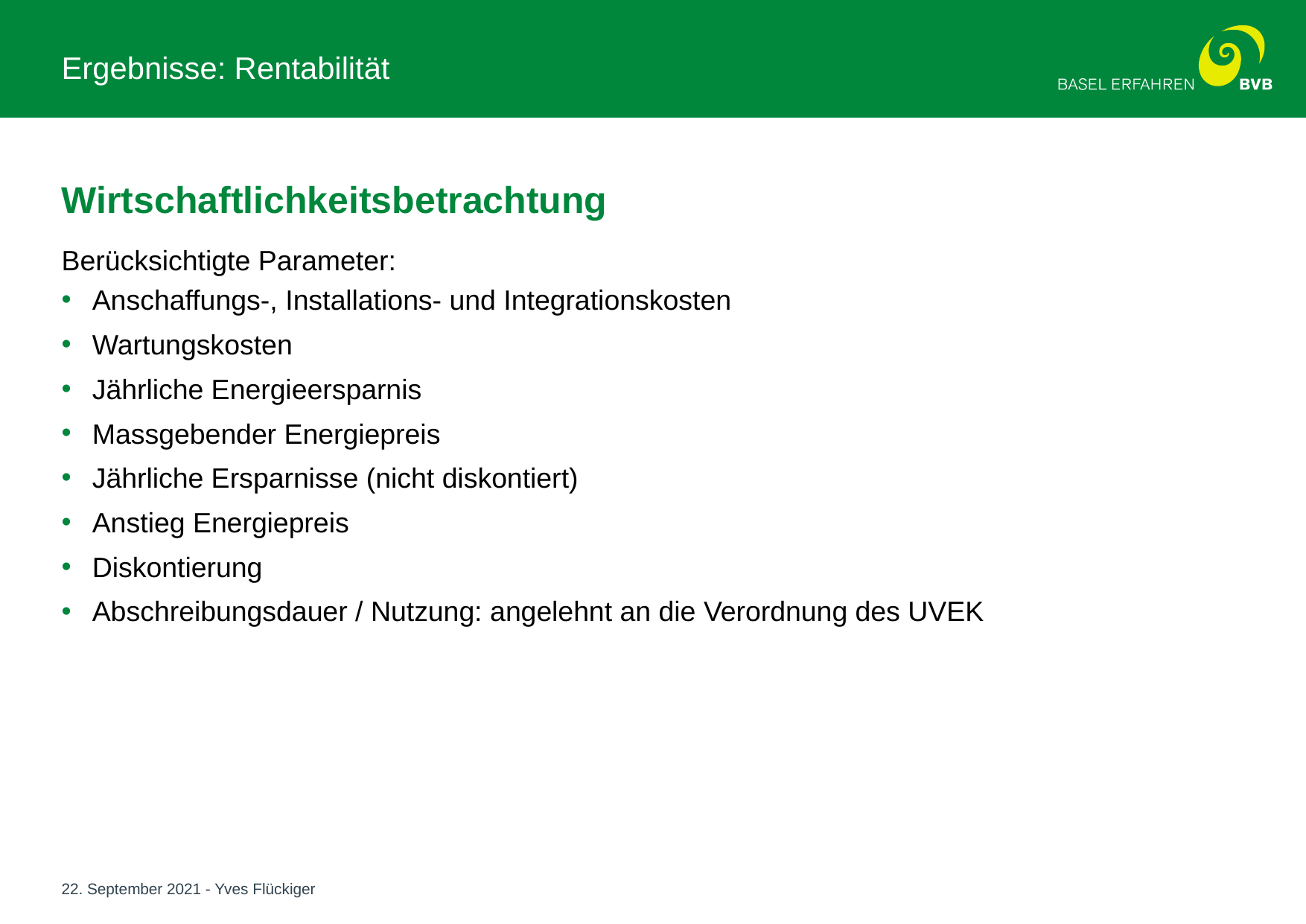

# Ergebnisse: Rentabilität
Wirtschaftlichkeitsbetrachtung
Berücksichtigte Parameter:
Anschaffungs-, Installations- und Integrationskosten
Wartungskosten
Jährliche Energieersparnis
Massgebender Energiepreis
Jährliche Ersparnisse (nicht diskontiert)
Anstieg Energiepreis
Diskontierung
Abschreibungsdauer / Nutzung: angelehnt an die Verordnung des UVEK

22. September 2021 - Yves Flückiger